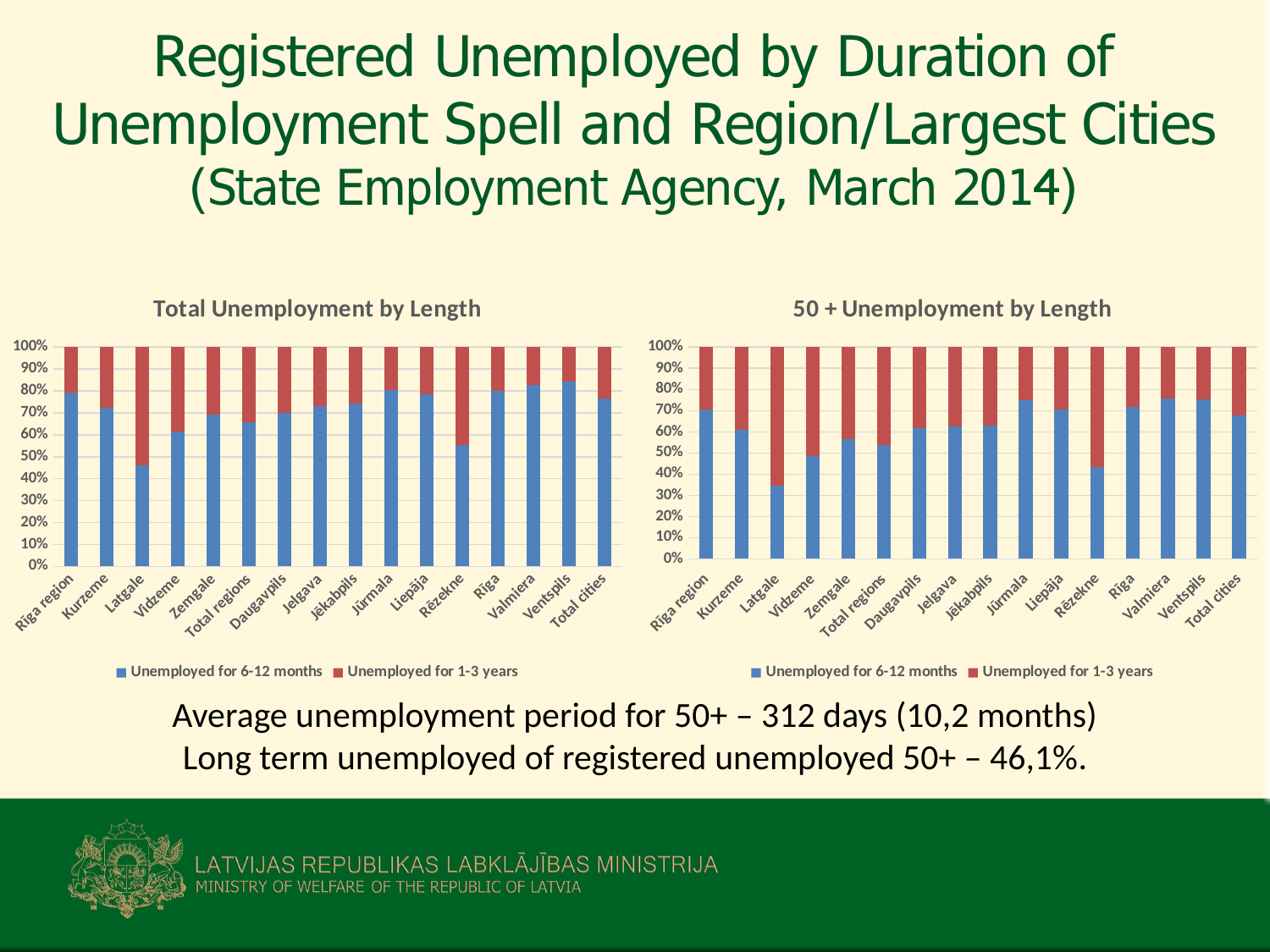

Registered Unemployed by Duration of Unemployment Spell and Region/Largest Cities
(State Employment Agency, March 2014)

### Chart: Total Unemployment by Length

| Category | Unemployed for 6-12 months | Unemployed for 1-3 years |
|---|---|---|
| Rīga region | 0.7940959409594096 | 0.20590405904059056 |
| Kurzeme | 0.7245573003675242 | 0.27544269963247625 |
| Latgale | 0.4587132257945443 | 0.5412867742054556 |
| Vidzeme | 0.616316714457497 | 0.3836832855425035 |
| Zemgale | 0.6934370988446725 | 0.30656290115532786 |
| Total regions | 0.6562344553142105 | 0.3437655446857898 |
| Daugavpils | 0.6995972016111937 | 0.3004027983888072 |
| Jelgava | 0.7309534175010897 | 0.2690465824989116 |
| Jēkabpils | 0.740798747063431 | 0.25920125293656965 |
| Jūrmala | 0.8054906542056076 | 0.19450934579439286 |
| Liepāja | 0.782836422240129 | 0.21716357775987108 |
| Rēzekne | 0.5514307811291566 | 0.44856921887084333 |
| Rīga | 0.7985826184259605 | 0.20141738157404 |
| Valmiera | 0.8288043478260869 | 0.17119565217391305 |
| Ventspils | 0.8408488063660489 | 0.15915119363395225 |
| Total cities | 0.7644694533762058 | 0.23553054662379422 |

### Chart: 50 + Unemployment by Length

| Category | Unemployed for 6-12 months | Unemployed for 1-3 years |
|---|---|---|
| Rīga region | 0.7040477770404786 | 0.2959522229595226 |
| Kurzeme | 0.611079812206575 | 0.388920187793428 |
| Latgale | 0.34573159189854247 | 0.6542684081014577 |
| Vidzeme | 0.48512417014998827 | 0.5148758298500123 |
| Zemgale | 0.5669712502785845 | 0.4330287497214179 |
| Total regions | 0.5386923472595306 | 0.4613076527404698 |
| Daugavpils | 0.6163973668461998 | 0.3836026331538008 |
| Jelgava | 0.6254545454545456 | 0.37454545454545457 |
| Jēkabpils | 0.6273584905660384 | 0.37264150943396235 |
| Jūrmala | 0.7503852080123267 | 0.2496147919876735 |
| Liepāja | 0.7063053097345132 | 0.29369469026548706 |
| Rēzekne | 0.43258971871969015 | 0.5674102812803097 |
| Rīga | 0.7154100424996066 | 0.2845899575003935 |
| Valmiera | 0.7555555555555556 | 0.24444444444444485 |
| Ventspils | 0.7546012269938663 | 0.24539877300613513 |
| Total cities | 0.6757699443413738 | 0.3242300556586271 |
Average unemployment period for 50+ – 312 days (10,2 months)
Long term unemployed of registered unemployed 50+ – 46,1%.